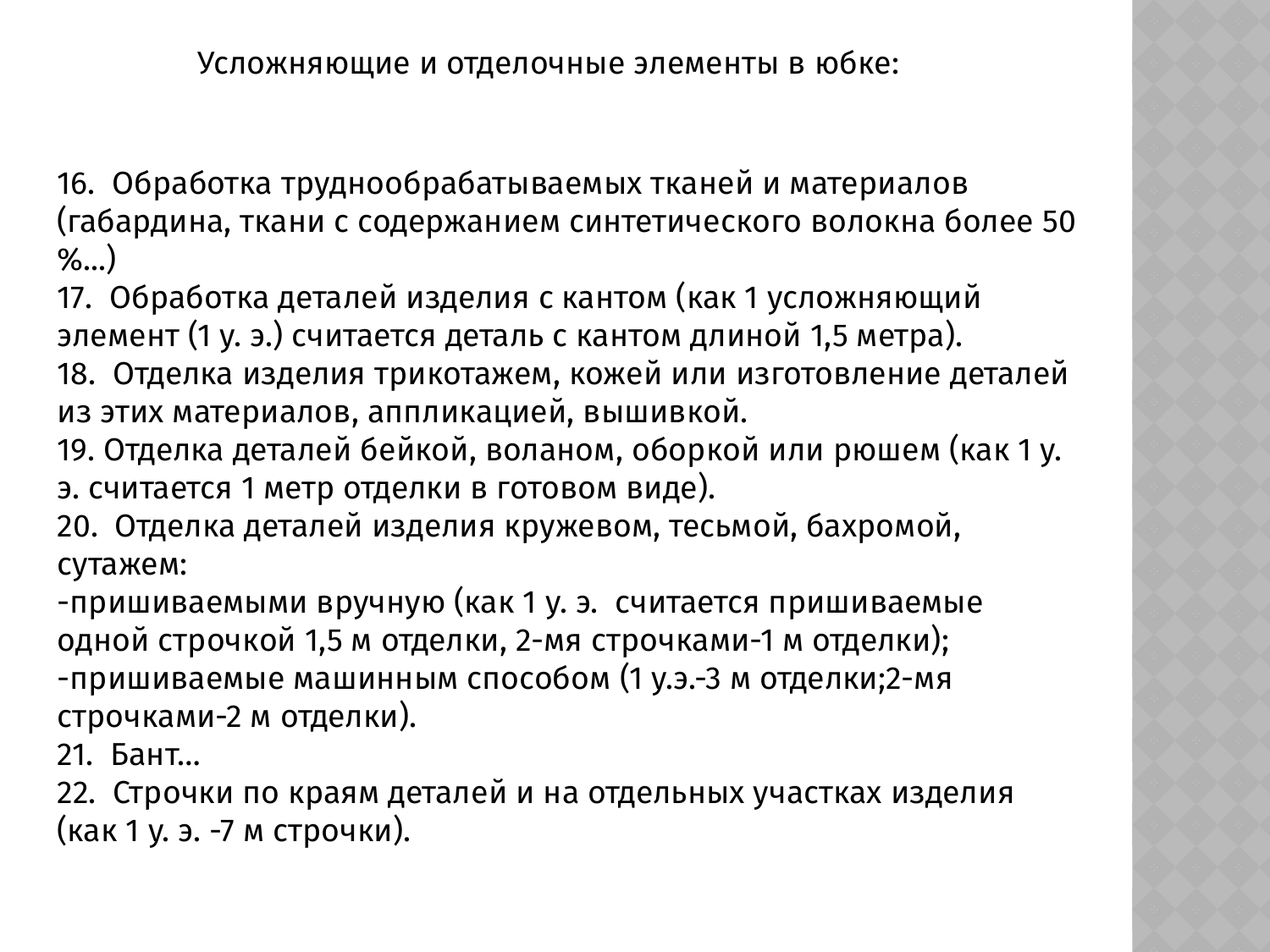

Усложняющие и отделочные элементы в юбке:
16.  Обработка труднообрабатываемых тканей и материалов (габардина, ткани с содержанием синтетического волокна более 50 %...)
17.  Обработка деталей изделия с кантом (как 1 усложняющий элемент (1 у. э.) считается деталь с кантом длиной 1,5 метра).
18.  Отделка изделия трикотажем, кожей или изготовление деталей из этих материалов, аппликацией, вышивкой.
19. Отделка деталей бейкой, воланом, оборкой или рюшем (как 1 у. э. считается 1 метр отделки в готовом виде).
20.  Отделка деталей изделия кружевом, тесьмой, бахромой, сутажем:
-пришиваемыми вручную (как 1 у. э.  считается пришиваемые одной строчкой 1,5 м отделки, 2-мя строчками-1 м отделки);
-пришиваемые машинным способом (1 у.э.-3 м отделки;2-мя строчками-2 м отделки).
21.  Бант…
22.  Строчки по краям деталей и на отдельных участках изделия (как 1 у. э. -7 м строчки).